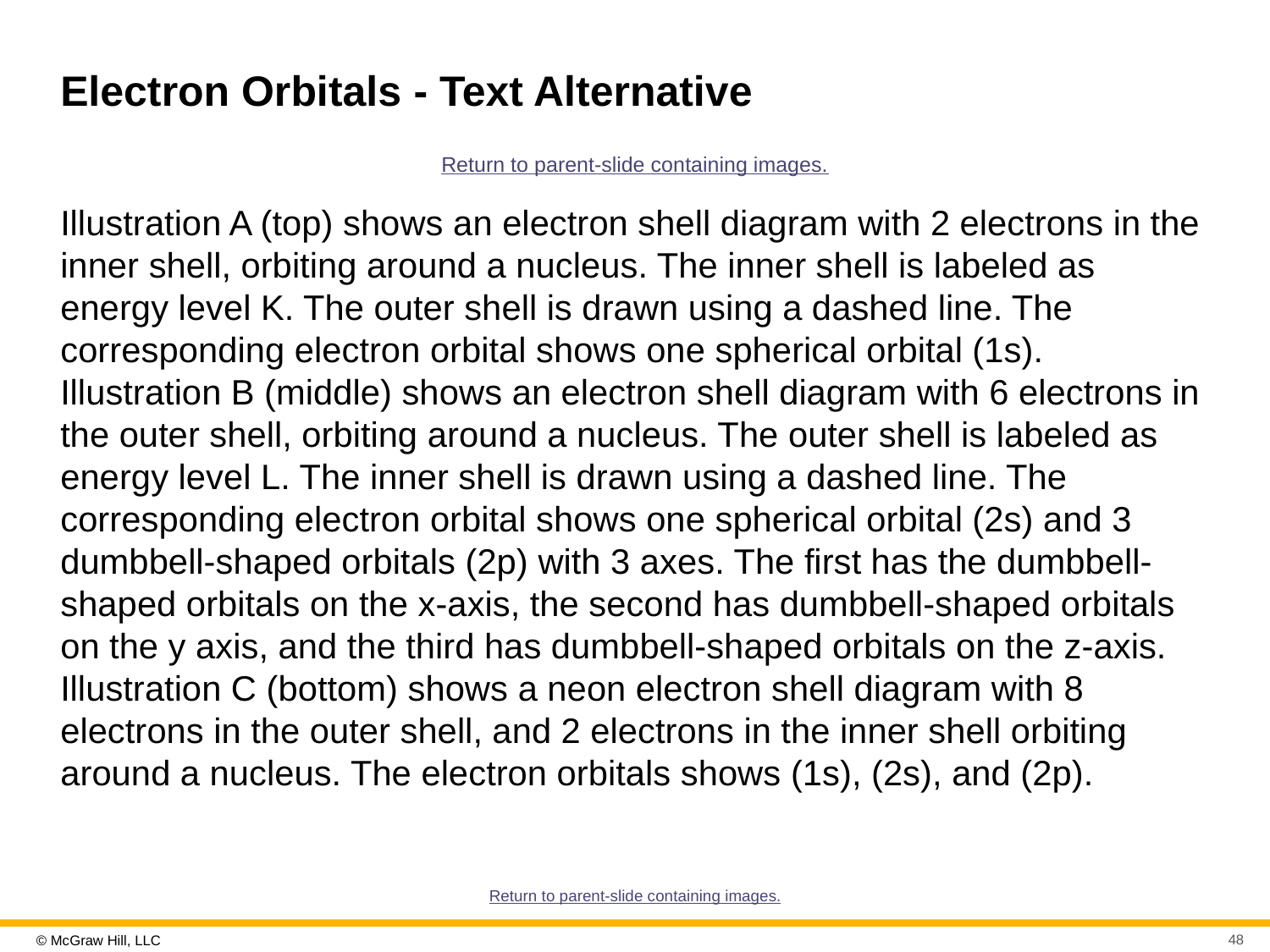

# Electron Orbitals - Text Alternative
Return to parent-slide containing images.
Illustration A (top) shows an electron shell diagram with 2 electrons in the inner shell, orbiting around a nucleus. The inner shell is labeled as energy level K. The outer shell is drawn using a dashed line. The corresponding electron orbital shows one spherical orbital (1s). Illustration B (middle) shows an electron shell diagram with 6 electrons in the outer shell, orbiting around a nucleus. The outer shell is labeled as energy level L. The inner shell is drawn using a dashed line. The corresponding electron orbital shows one spherical orbital (2s) and 3 dumbbell-shaped orbitals (2p) with 3 axes. The first has the dumbbell-shaped orbitals on the x-axis, the second has dumbbell-shaped orbitals on the y axis, and the third has dumbbell-shaped orbitals on the z-axis. Illustration C (bottom) shows a neon electron shell diagram with 8 electrons in the outer shell, and 2 electrons in the inner shell orbiting around a nucleus. The electron orbitals shows (1s), (2s), and (2p).
Return to parent-slide containing images.
48